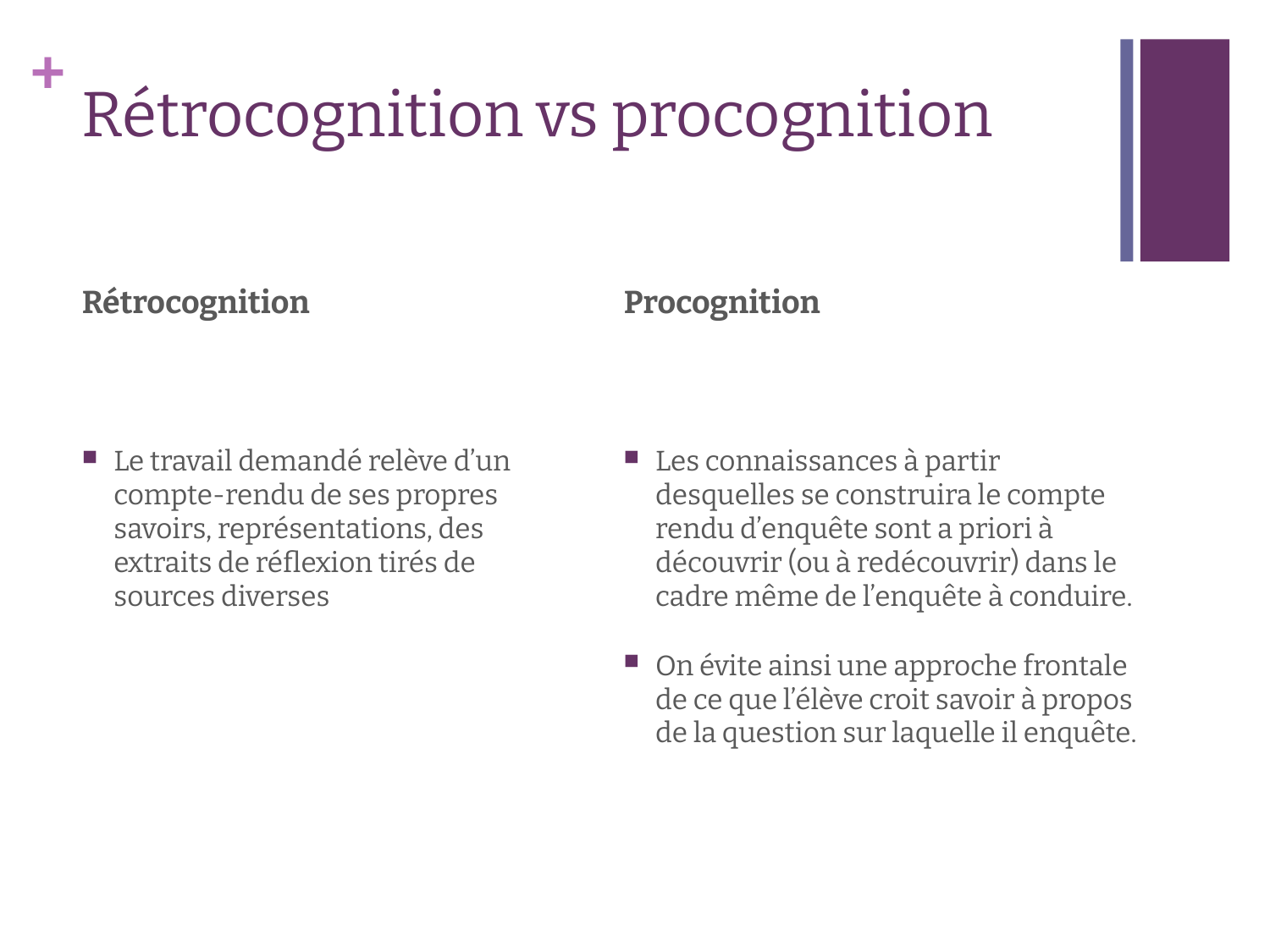

# Rétrocognition vs procognition
Rétrocognition
Procognition
Les connaissances à partir desquelles se construira le compte rendu d’enquête sont a priori à découvrir (ou à redécouvrir) dans le cadre même de l’enquête à conduire.
On évite ainsi une approche frontale de ce que l’élève croit savoir à propos de la question sur laquelle il enquête.
Le travail demandé relève d’un compte-rendu de ses propres savoirs, représentations, des extraits de réflexion tirés de sources diverses